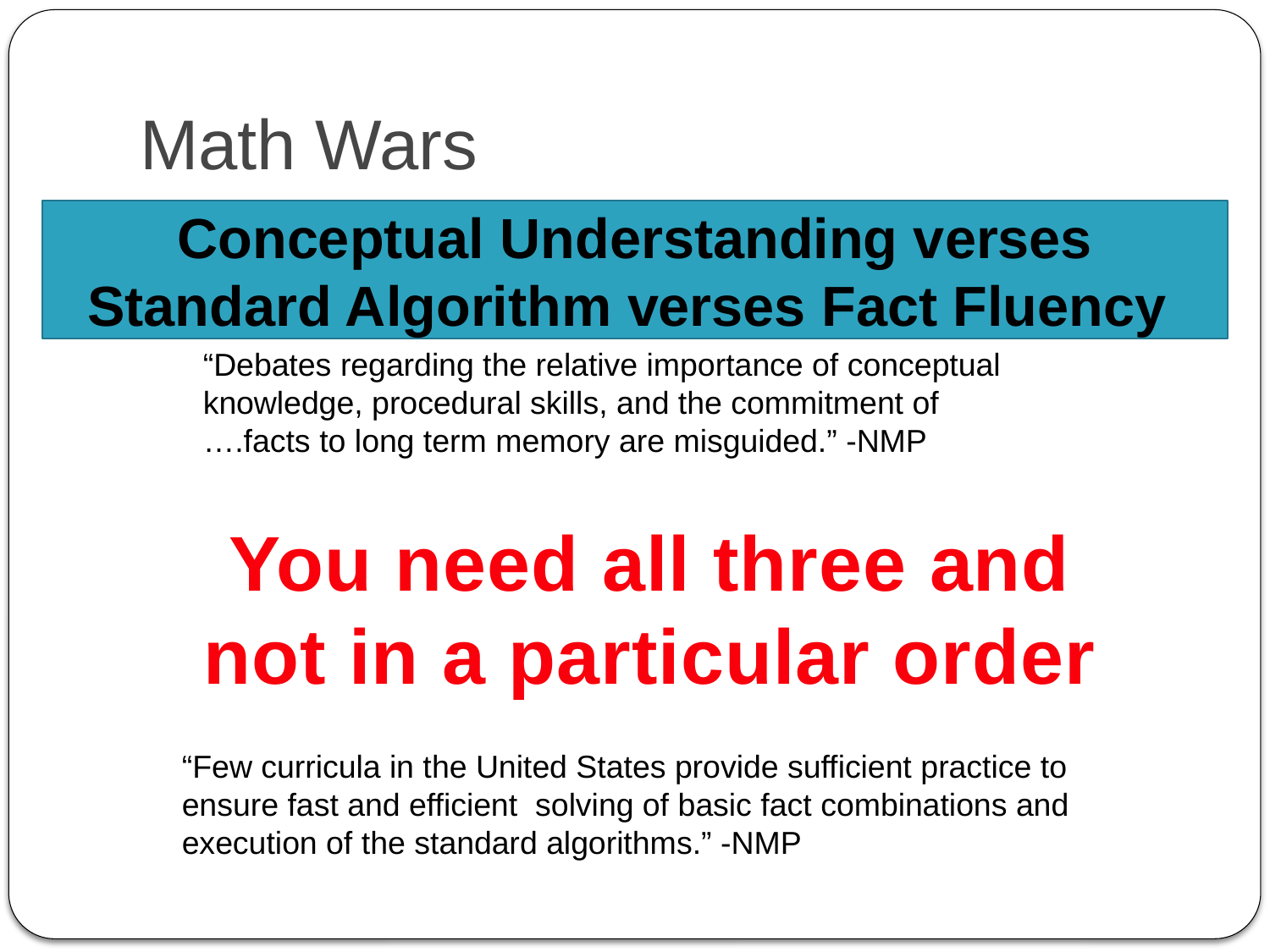

# Math Wars
Conceptual Understanding verses Standard Algorithm verses Fact Fluency
“Debates regarding the relative importance of conceptual knowledge, procedural skills, and the commitment of ….facts to long term memory are misguided.” -NMP
You need all three and
not in a particular order
“Few curricula in the United States provide sufficient practice to ensure fast and efficient  solving of basic fact combinations and execution of the standard algorithms.” -NMP